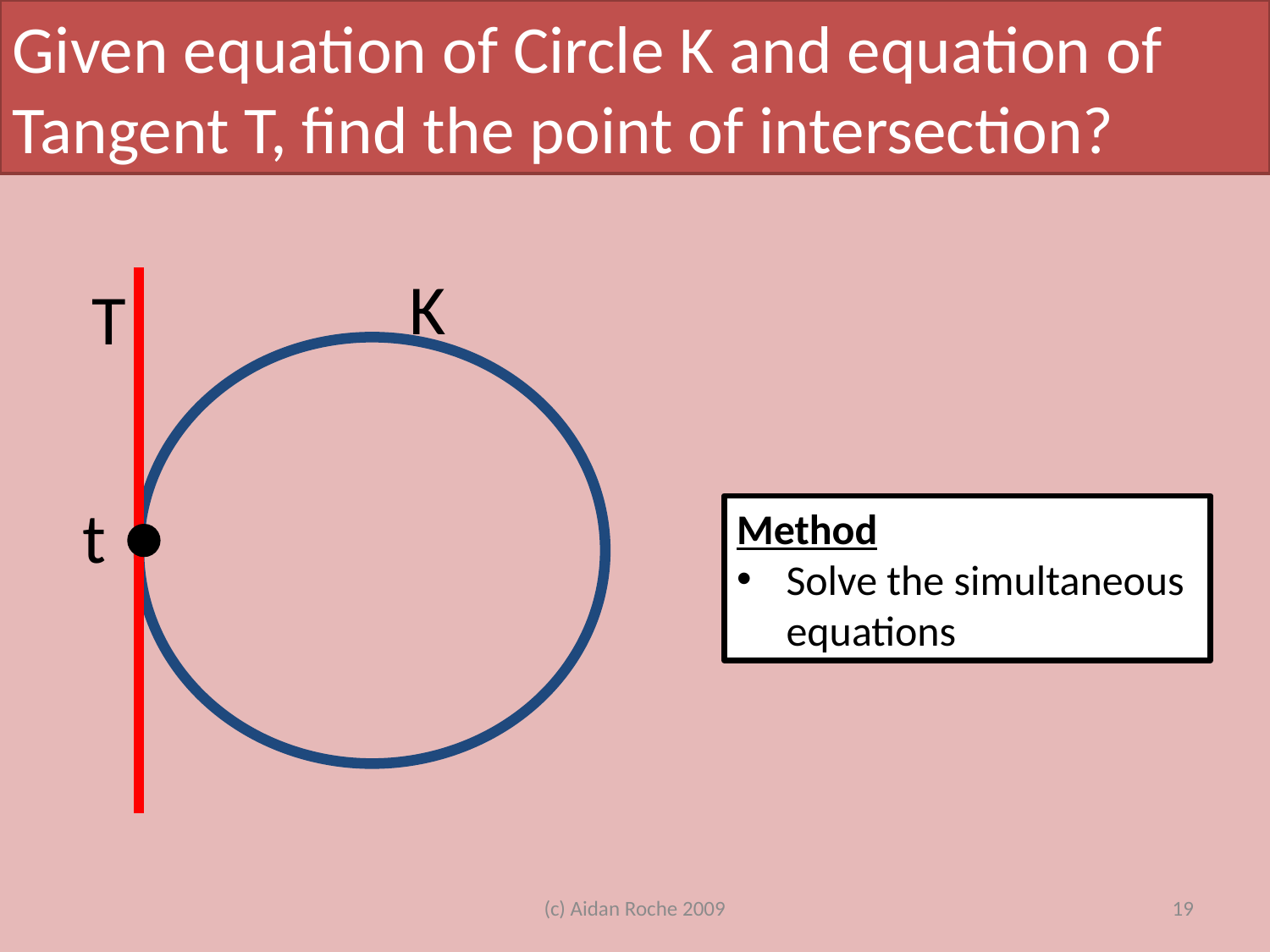

Given equation of Circle K and equation of Tangent T, find the point of intersection?
K
T

t
Method
Solve the simultaneous equations

(c) Aidan Roche 2009
19